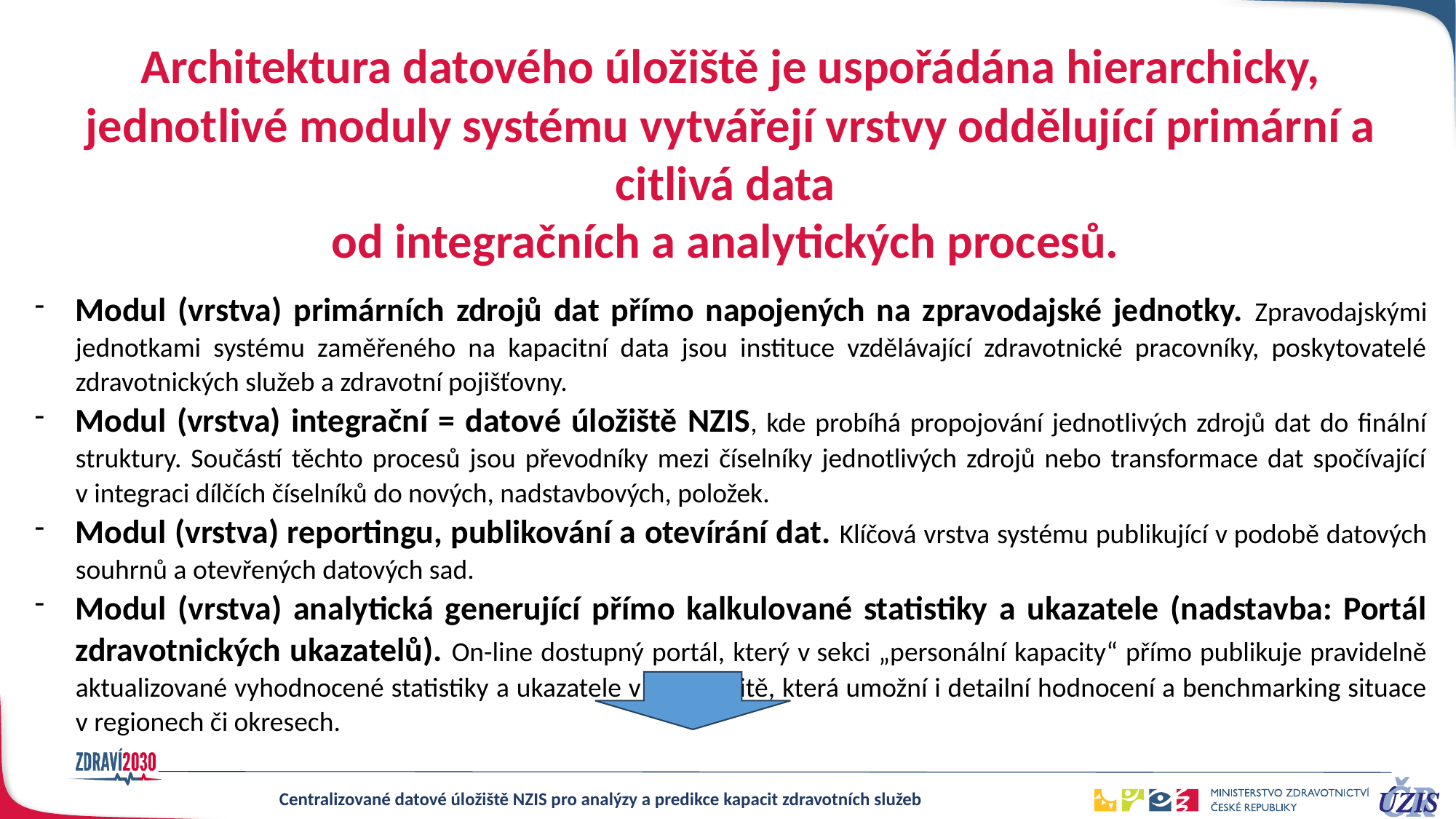

Architektura datového úložiště je uspořádána hierarchicky, jednotlivé moduly systému vytvářejí vrstvy oddělující primární a citlivá data
od integračních a analytických procesů.
Modul (vrstva) primárních zdrojů dat přímo napojených na zpravodajské jednotky. Zpravodajskými jednotkami systému zaměřeného na kapacitní data jsou instituce vzdělávající zdravotnické pracovníky, poskytovatelé zdravotnických služeb a zdravotní pojišťovny.
Modul (vrstva) integrační = datové úložiště NZIS, kde probíhá propojování jednotlivých zdrojů dat do finální struktury. Součástí těchto procesů jsou převodníky mezi číselníky jednotlivých zdrojů nebo transformace dat spočívající v integraci dílčích číselníků do nových, nadstavbových, položek.
Modul (vrstva) reportingu, publikování a otevírání dat. Klíčová vrstva systému publikující v podobě datových souhrnů a otevřených datových sad.
Modul (vrstva) analytická generující přímo kalkulované statistiky a ukazatele (nadstavba: Portál zdravotnických ukazatelů). On-line dostupný portál, který v sekci „personální kapacity“ přímo publikuje pravidelně aktualizované vyhodnocené statistiky a ukazatele v granularitě, která umožní i detailní hodnocení a benchmarking situace v regionech či okresech.